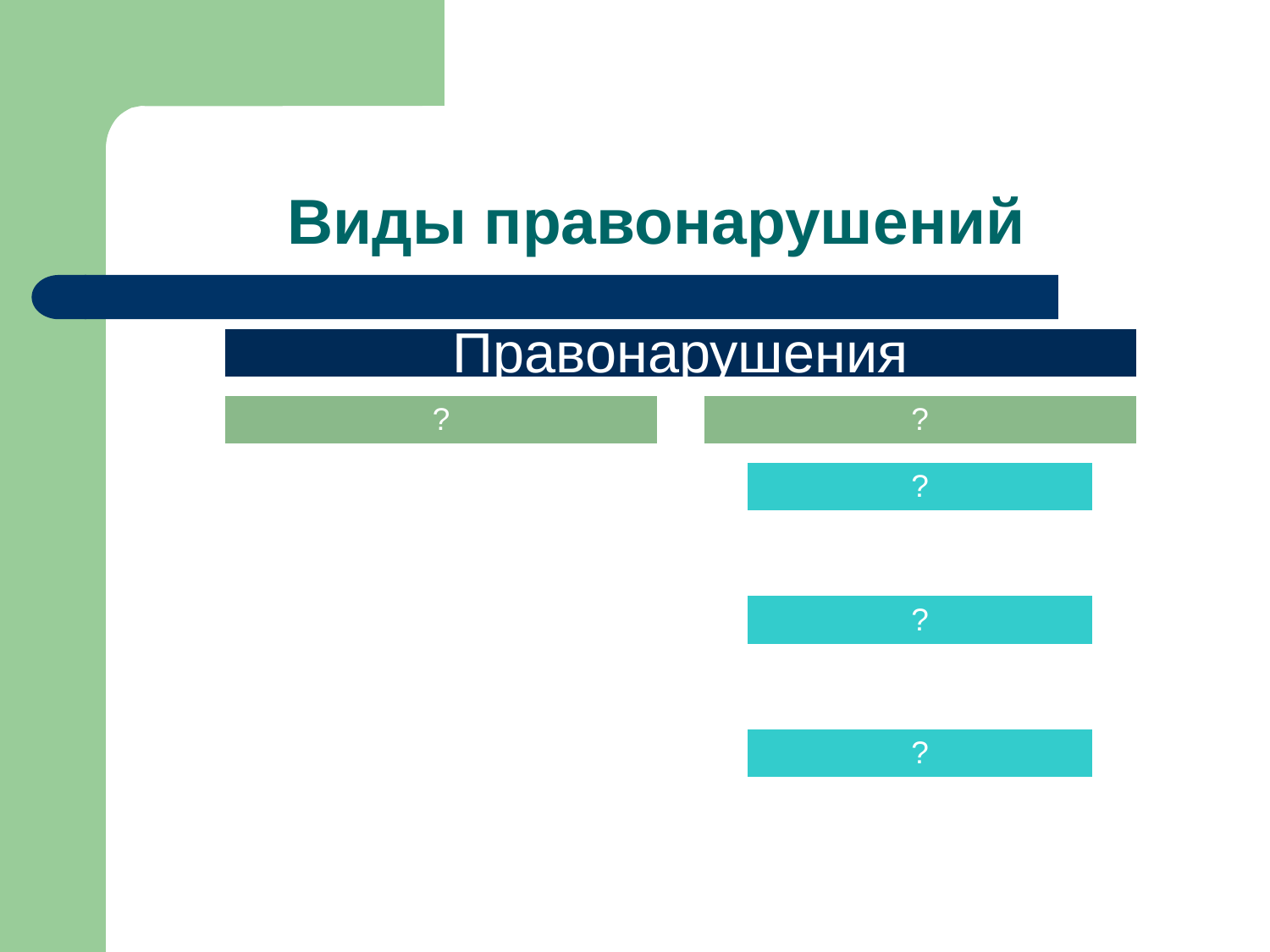

# Виды правонарушений
Правонарушения
?
?
?
?
?